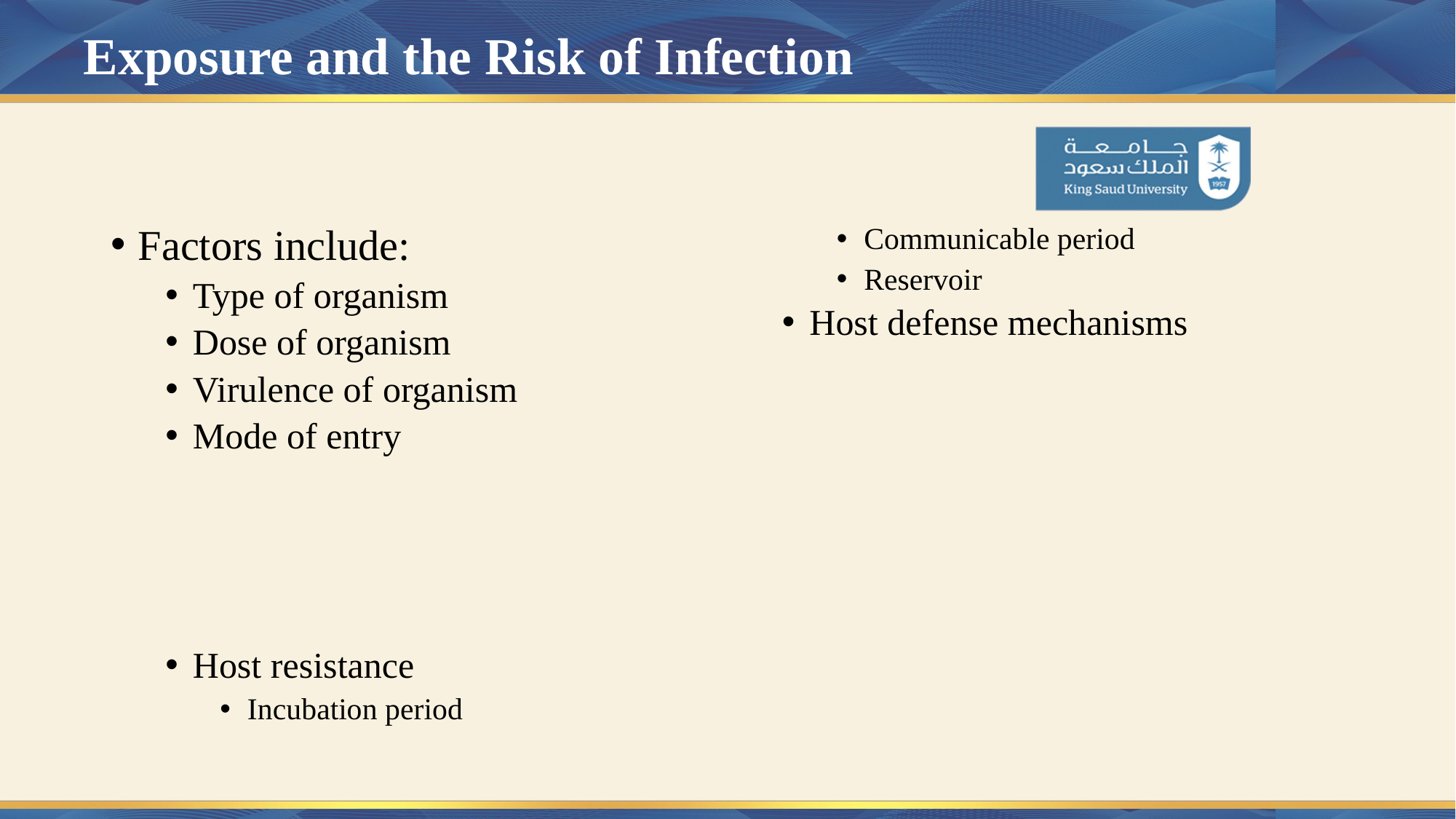

# Exposure and the Risk of Infection
Factors include:
Type of organism
Dose of organism
Virulence of organism
Mode of entry

Host resistance
Incubation period
Communicable period
Reservoir
Host defense mechanisms